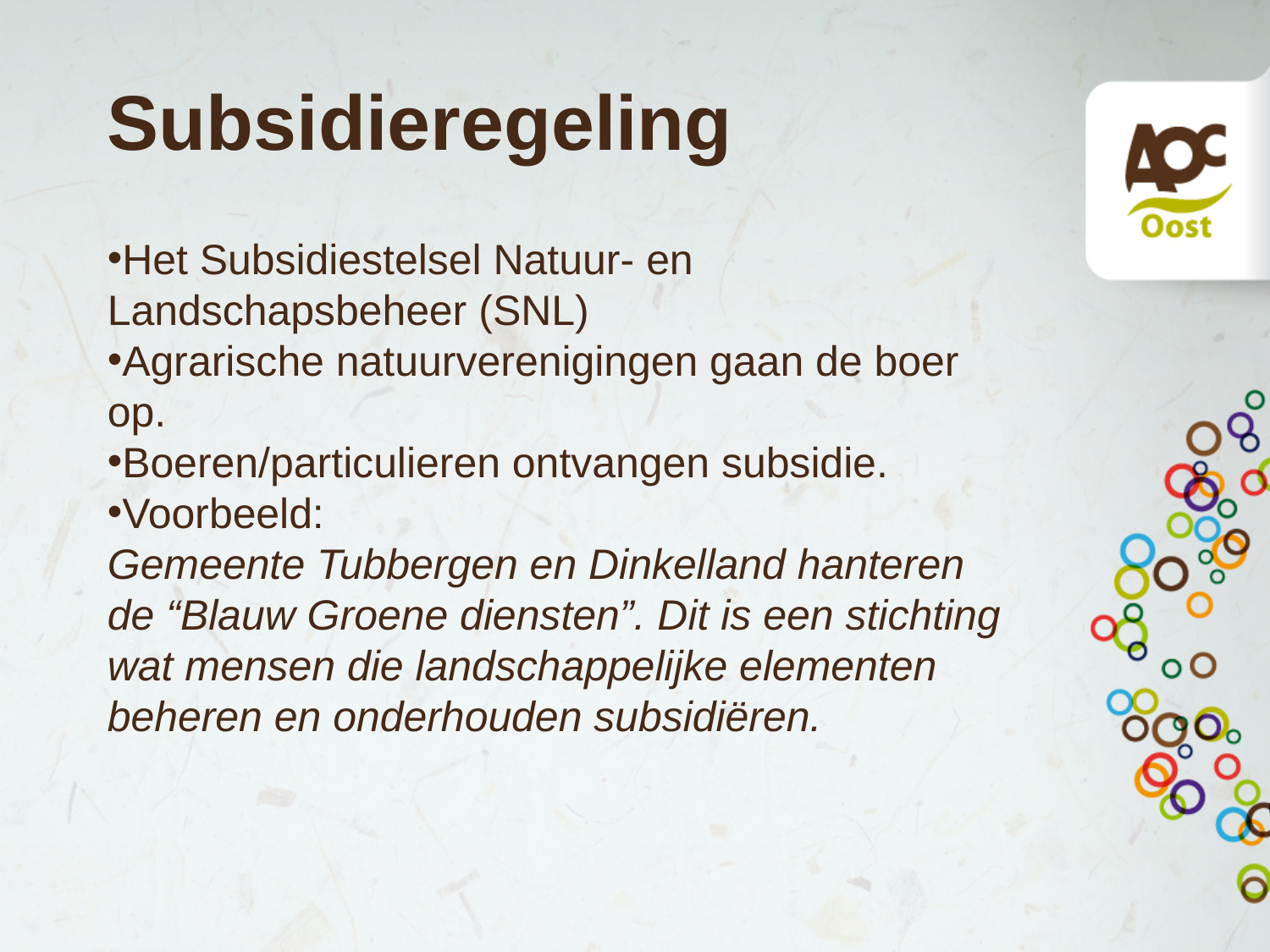

# Subsidieregeling
Het Subsidiestelsel Natuur- en Landschapsbeheer (SNL)
Agrarische natuurverenigingen gaan de boer op.
Boeren/particulieren ontvangen subsidie.
Voorbeeld:
Gemeente Tubbergen en Dinkelland hanteren de “Blauw Groene diensten”. Dit is een stichting wat mensen die landschappelijke elementen beheren en onderhouden subsidiëren.